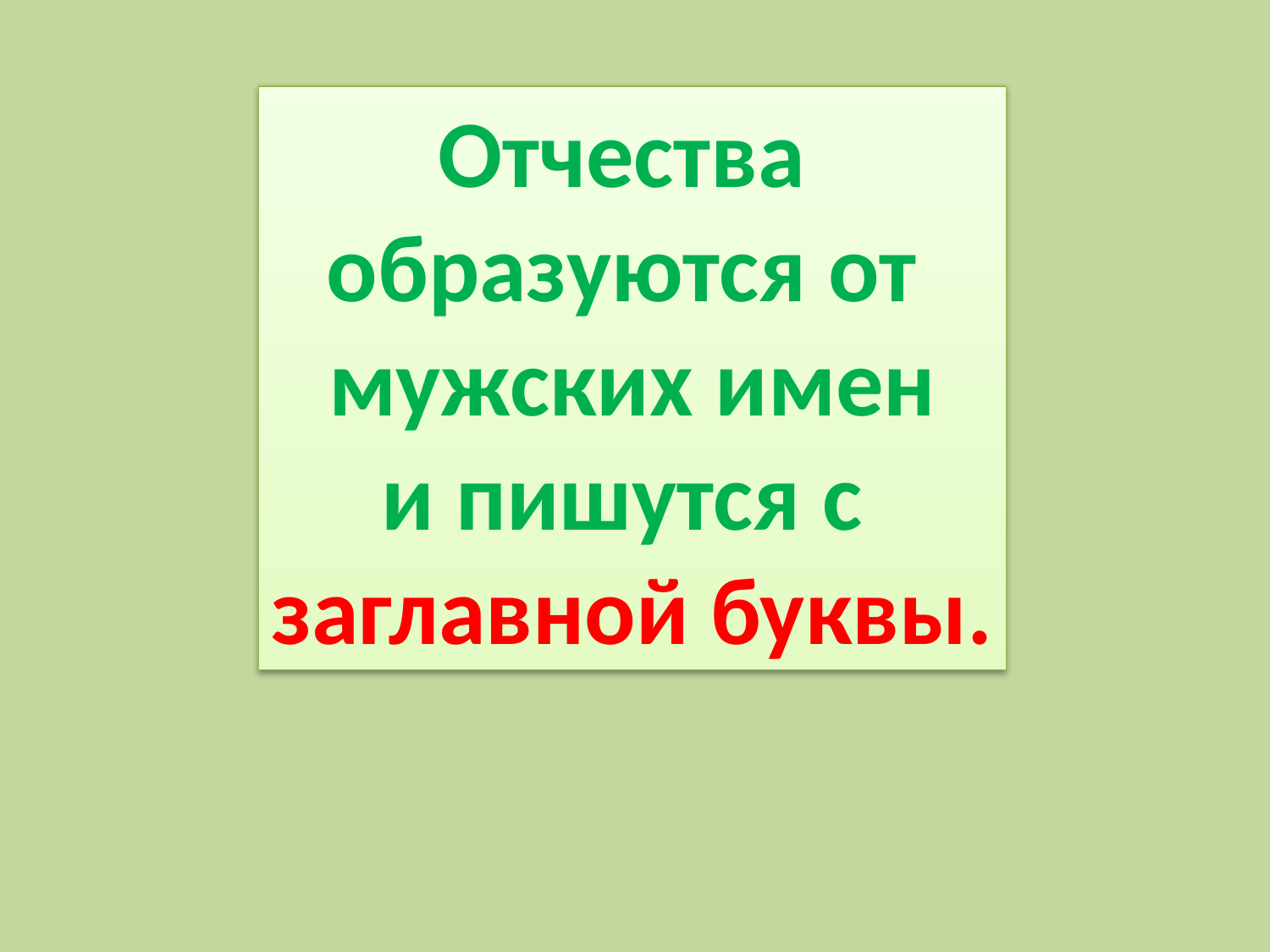

Отчества
образуются от
мужских имен
и пишутся с
заглавной буквы.